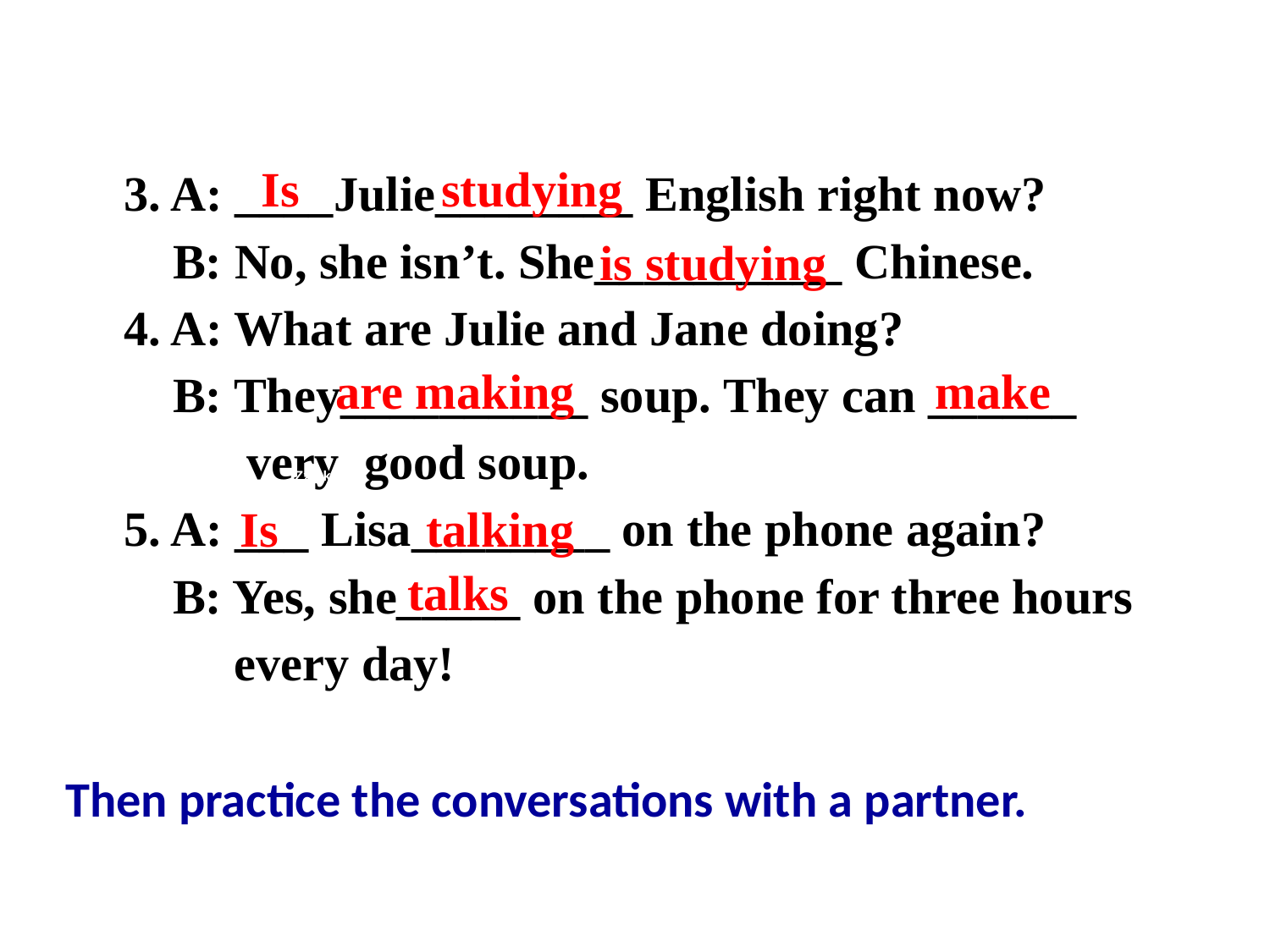

3. A: ____Julie________ English right now?
    B: No, she isn’t. She__________ Chinese.
4. A: What are Julie and Jane doing?
    B: They__________ soup. They can ______
          very  good soup.
5. A: ___ Lisa________ on the phone again?
    B: Yes, she_____ on the phone for three hours
         every day!

Is
studying
is studying
are making
make
Zx.xk
Is
talking
talks
Then practice the conversations with a partner.